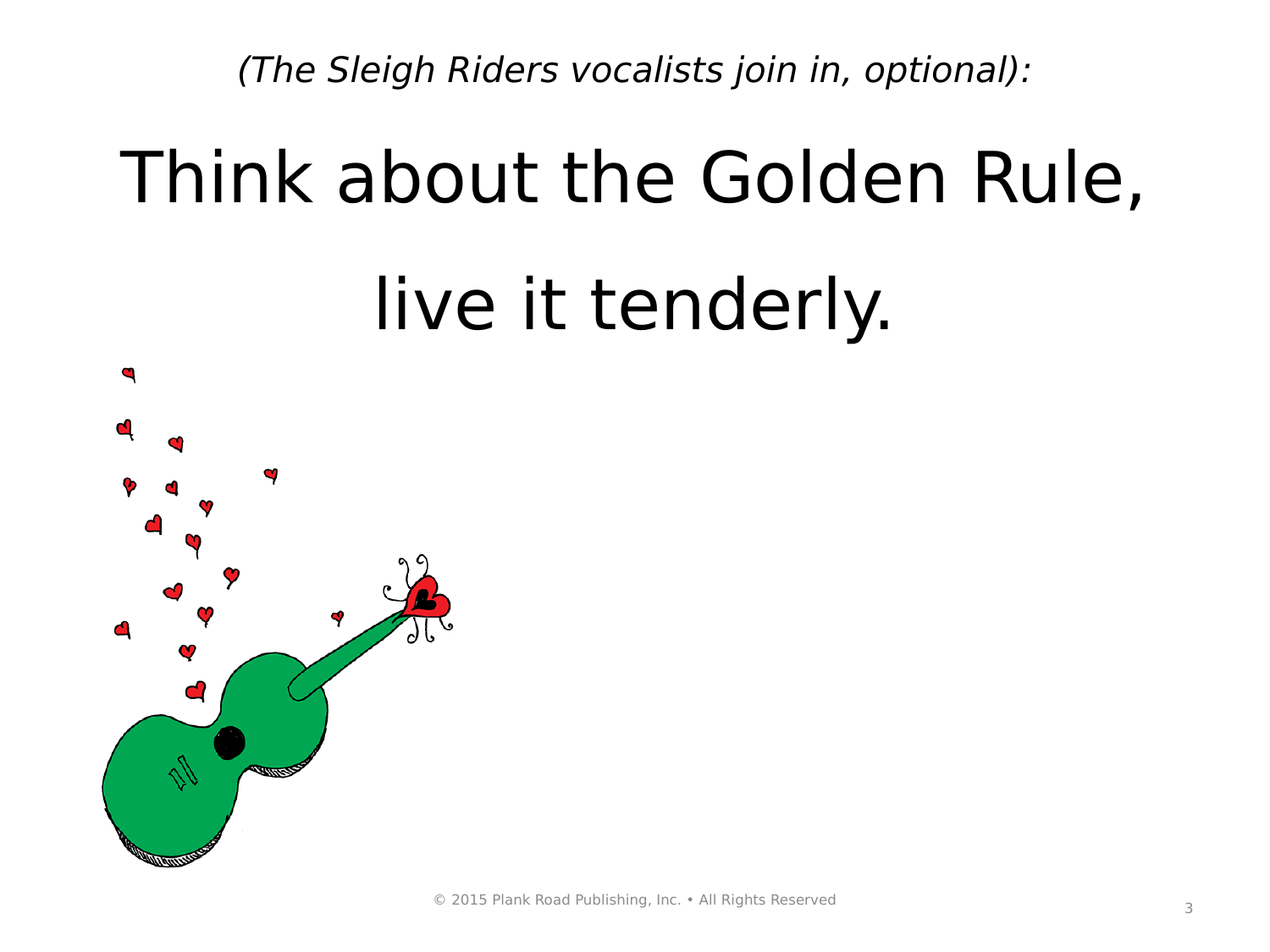

(The Sleigh Riders vocalists join in, optional):
Think about the Golden Rule, live it tenderly.
3